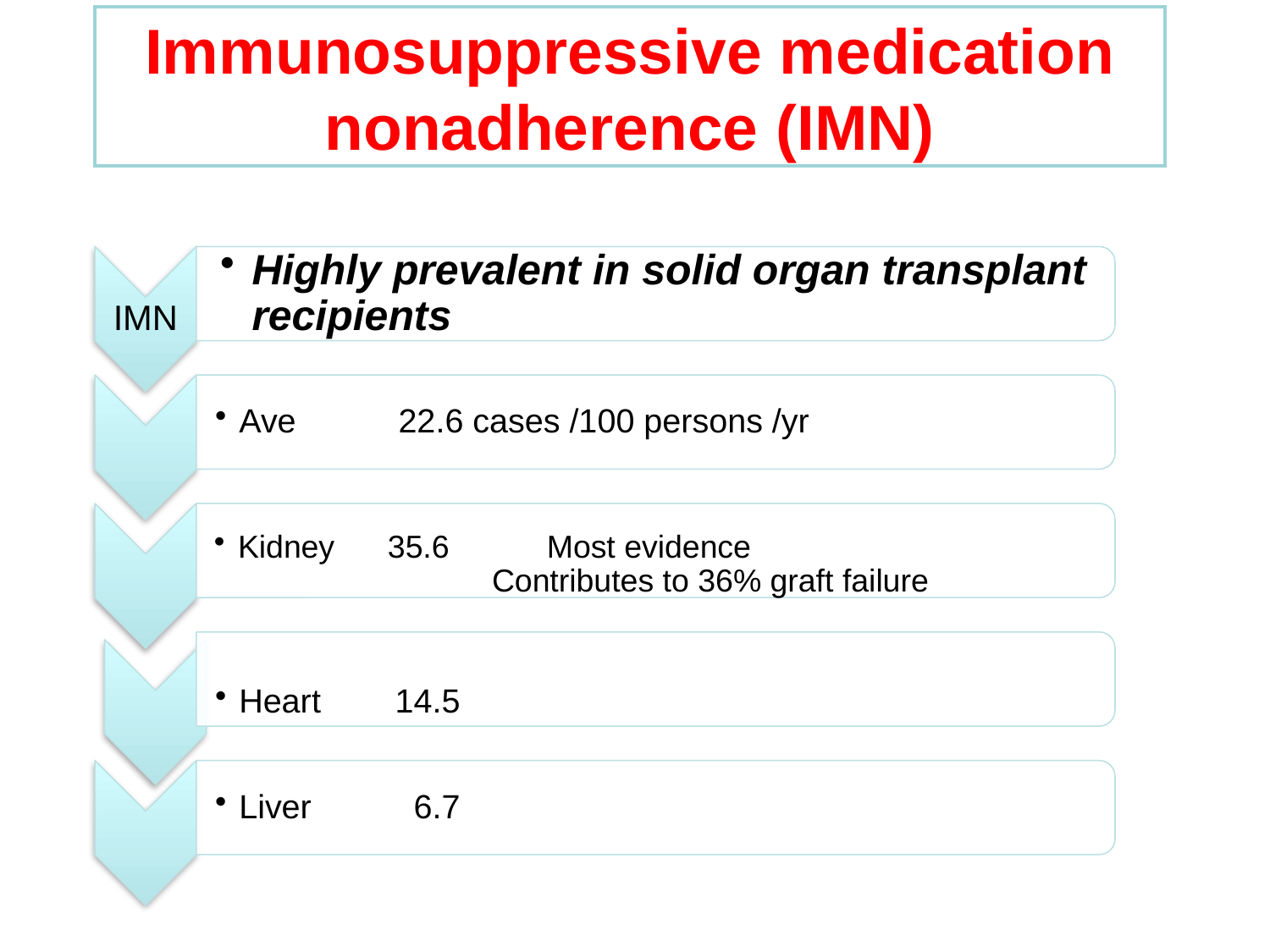

Immunosuppressive medication nonadherence (IMN)
IMN
Highly prevalent in solid organ transplant recipients

Ave           22.6 cases /100 persons /yr

Kidney      35.6           Most evidence                       			Contributes to 36% graft failure

Heart        14.5

Liver           6.7